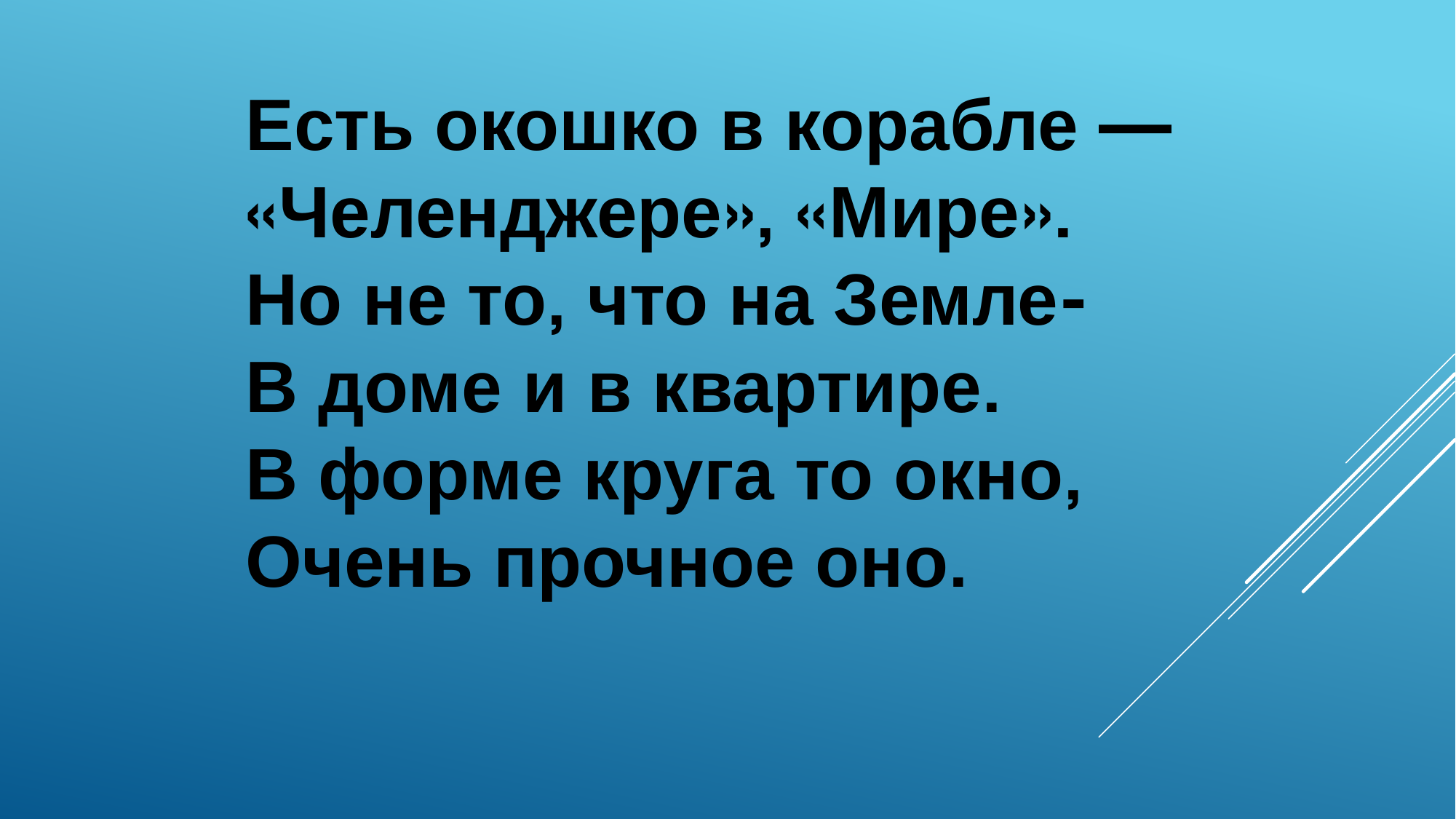

Есть окошко в корабле —
«Челенджере», «Мире».
Но не то, что на Земле-
В доме и в квартире.
В форме круга то окно,
Очень прочное оно.